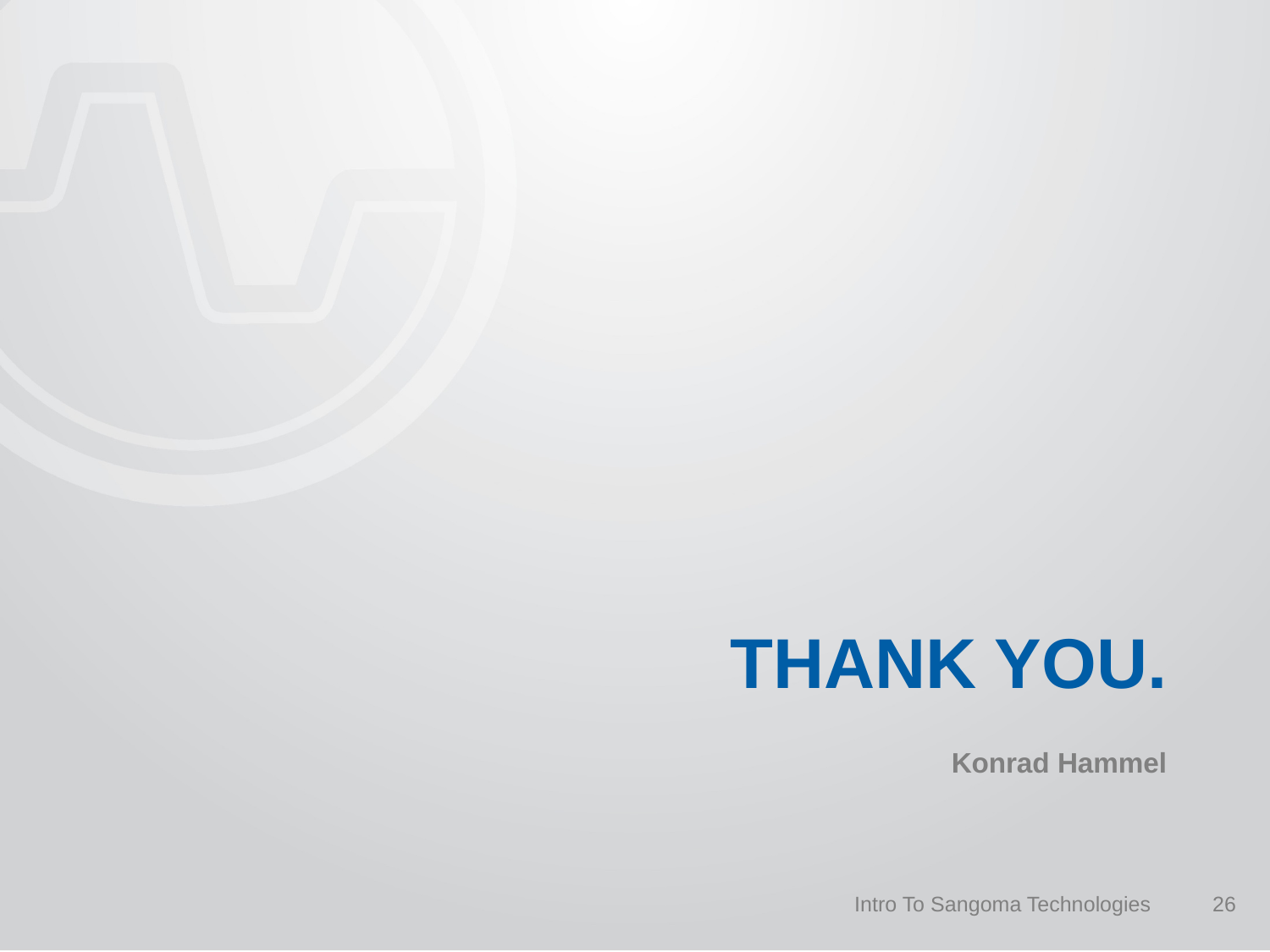

# Thank you. Konrad Hammel
Intro To Sangoma Technologies
26